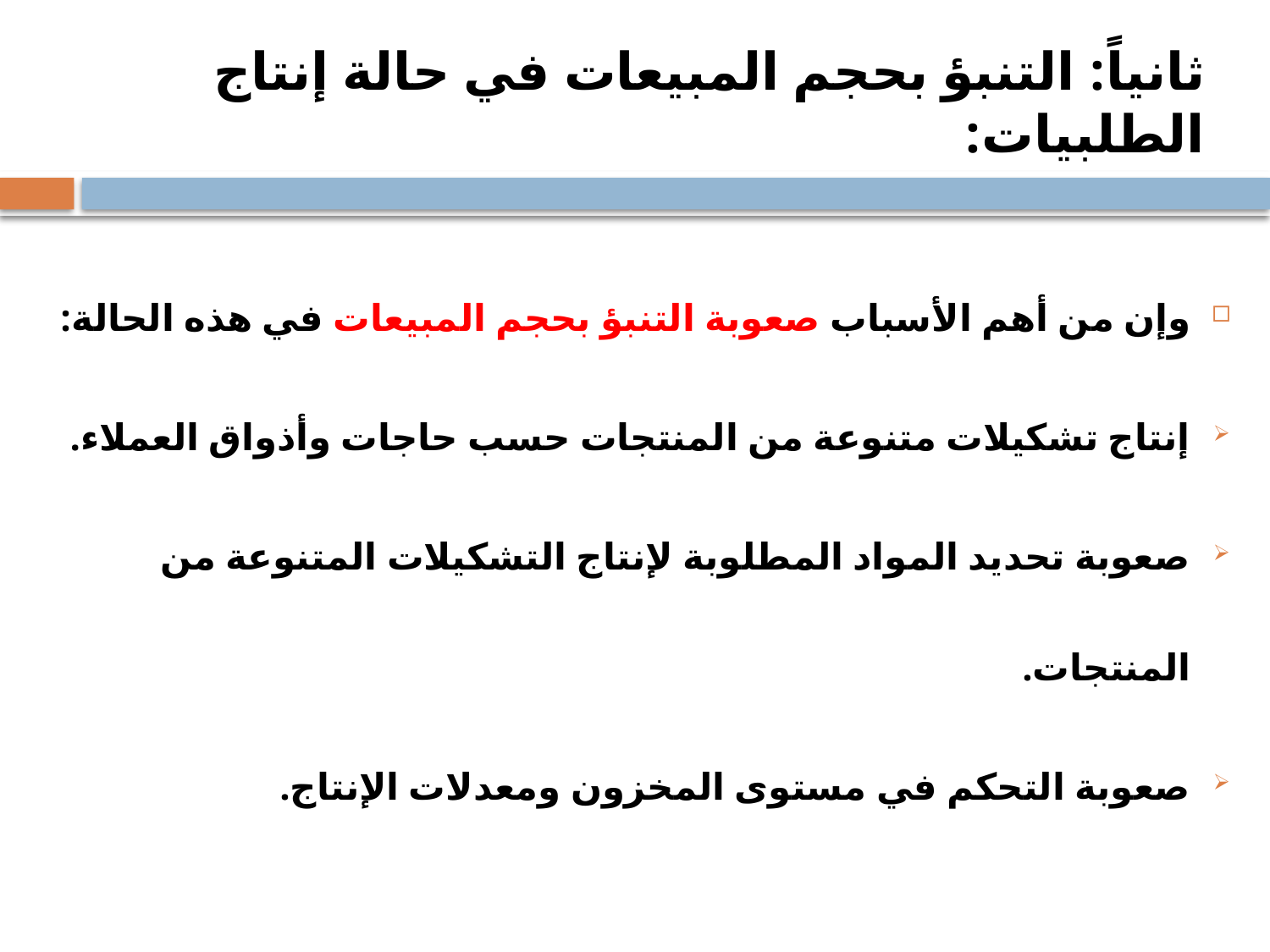

# ثانياً: التنبؤ بحجم المبيعات في حالة إنتاج الطلبيات:
وإن من أهم الأسباب صعوبة التنبؤ بحجم المبيعات في هذه الحالة:
إنتاج تشكيلات متنوعة من المنتجات حسب حاجات وأذواق العملاء.
صعوبة تحديد المواد المطلوبة لإنتاج التشكيلات المتنوعة من المنتجات.
صعوبة التحكم في مستوى المخزون ومعدلات الإنتاج.